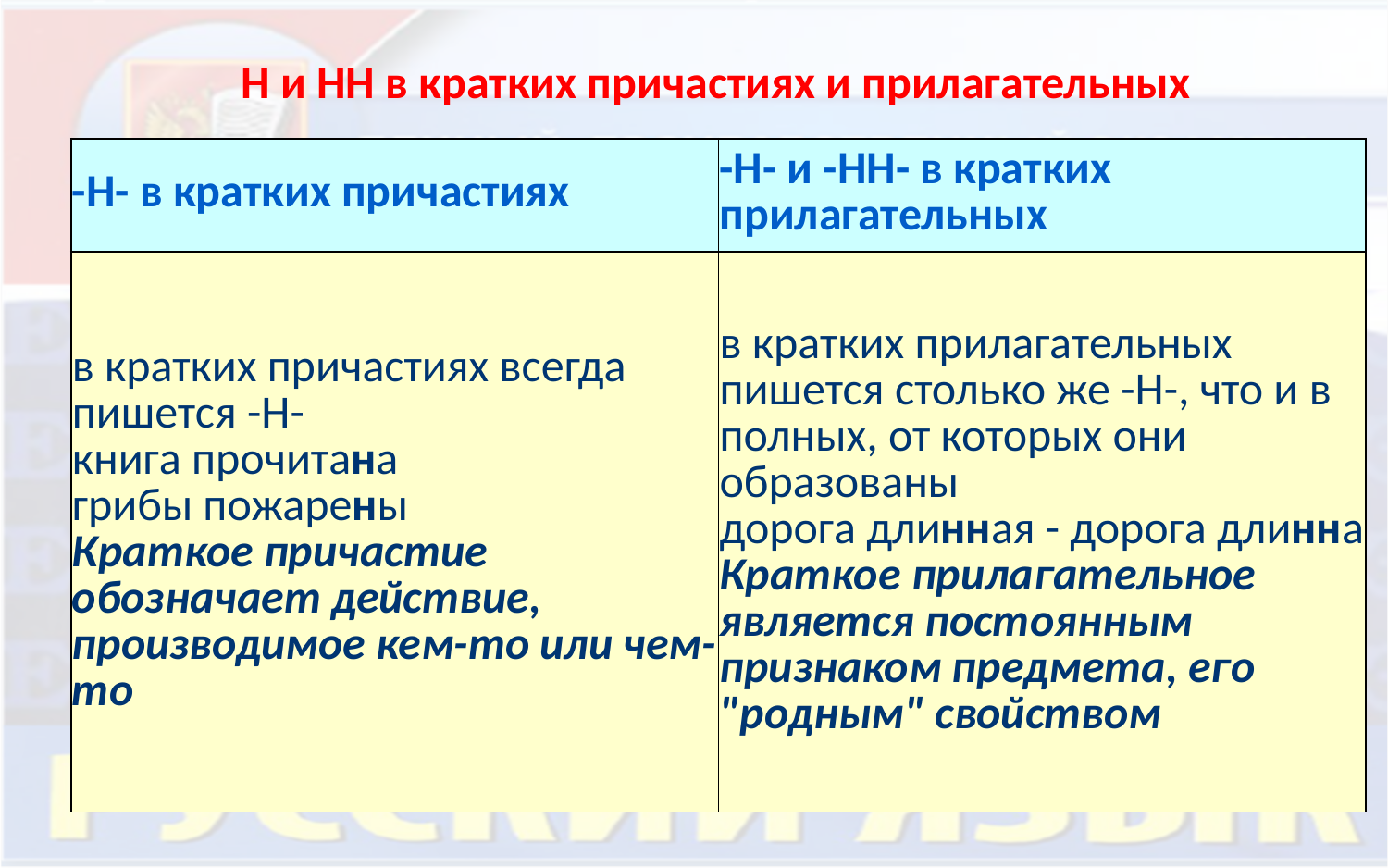

Н и НН в кратких причастиях и прилагательных
| -Н- в кратких причастиях | -Н- и -НН- в кратких прилагательных |
| --- | --- |
| в кратких причастиях всегда пишется -Н- книга прочитана грибы пожарены Краткое причастие обозначает действие, производимое кем-то или чем-то | в кратких прилагательных пишется столько же -Н-, что и в полных, от которых они образованы дорога длинная - дорога длинна Краткое прилагательное является постоянным признаком предмета, его "родным" свойством |